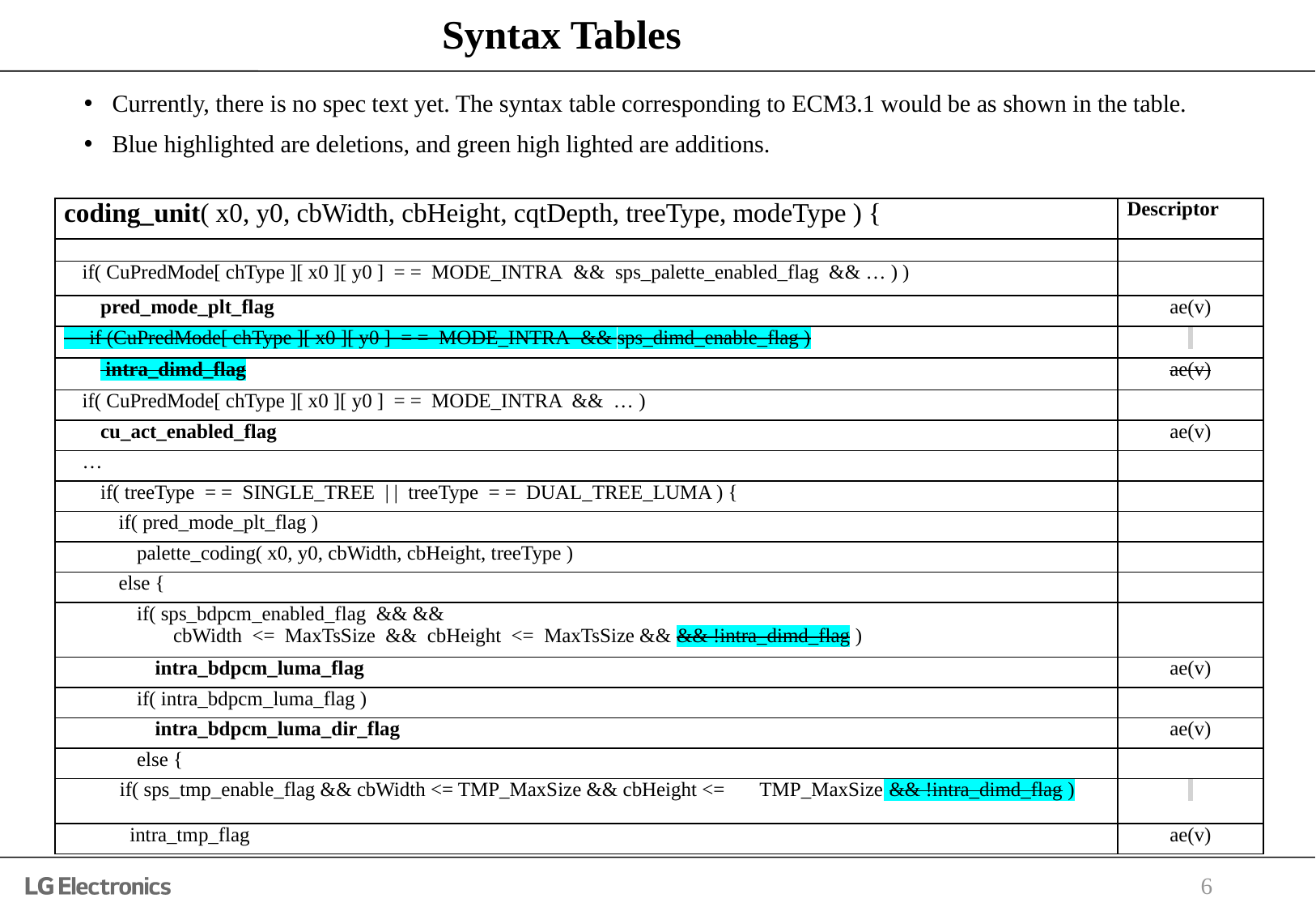

# Syntax Tables
Currently, there is no spec text yet. The syntax table corresponding to ECM3.1 would be as shown in the table.
Blue highlighted are deletions, and green high lighted are additions.

| coding\_unit( x0, y0, cbWidth, cbHeight, cqtDepth, treeType, modeType ) { | Descriptor |
| --- | --- |
|  |  |
| if( CuPredMode[ chType ][ x0 ][ y0 ] = = MODE\_INTRA && sps\_palette\_enabled\_flag && … ) ) |  |
| pred\_mode\_plt\_flag | ae(v) |
| if (CuPredMode[ chType ][ x0 ][ y0 ] = = MODE\_INTRA && sps\_dimd\_enable\_flag ) |  |
| intra\_dimd\_flag | ae(v) |
| if( CuPredMode[ chType ][ x0 ][ y0 ] = = MODE\_INTRA && … ) |  |
| cu\_act\_enabled\_flag | ae(v) |
| … |  |
| if( treeType = = SINGLE\_TREE | | treeType = = DUAL\_TREE\_LUMA ) { |  |
| if( pred\_mode\_plt\_flag ) |  |
| palette\_coding( x0, y0, cbWidth, cbHeight, treeType ) |  |
| else { |  |
| if( sps\_bdpcm\_enabled\_flag && && cbWidth <= MaxTsSize && cbHeight <= MaxTsSize && && !intra\_dimd\_flag ) |  |
| intra\_bdpcm\_luma\_flag | ae(v) |
| if( intra\_bdpcm\_luma\_flag ) |  |
| intra\_bdpcm\_luma\_dir\_flag | ae(v) |
| else { |  |
| if( sps\_tmp\_enable\_flag && cbWidth <= TMP\_MaxSize && cbHeight <= TMP\_MaxSize && !intra\_dimd\_flag ) |  |
| intra\_tmp\_flag | ae(v) |
6